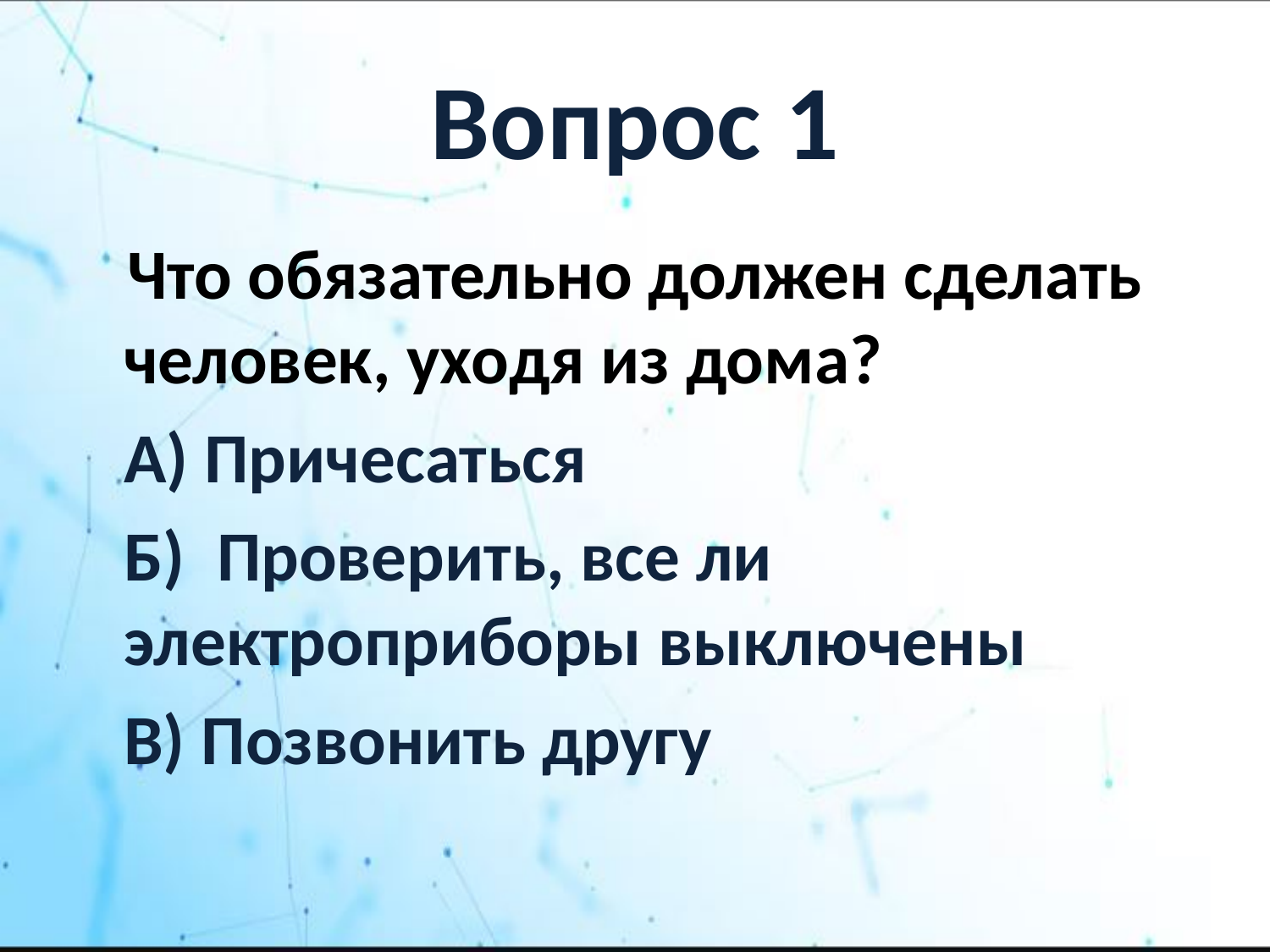

# Вопрос 1
    Что обязательно должен сделать человек, уходя из дома?
   А) Причесаться
   Б)  Проверить, все ли электроприборы выключены
   В) Позвонить другу